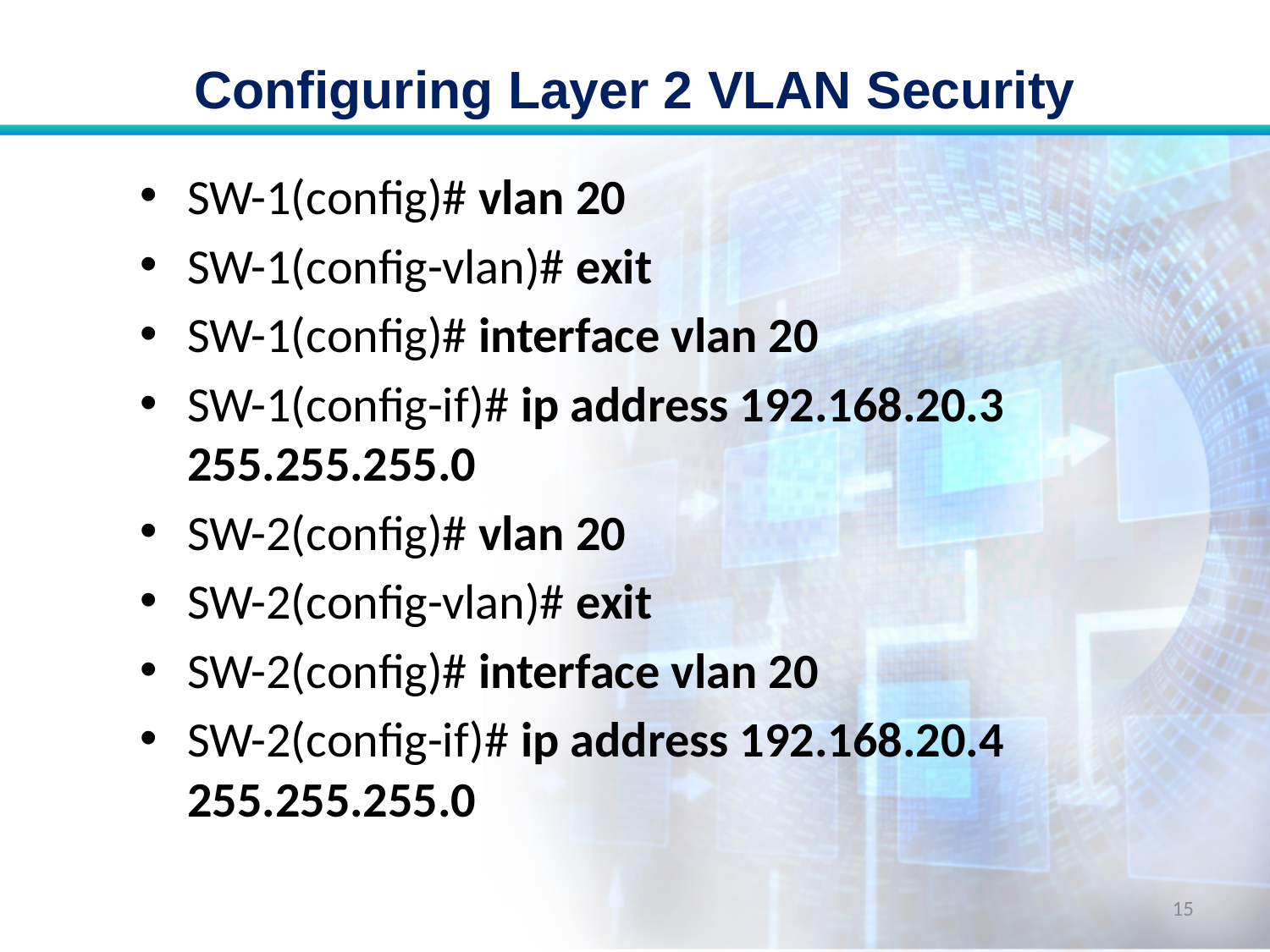

# Configuring Layer 2 VLAN Security
SW-1(config)# vlan 20
SW-1(config-vlan)# exit
SW-1(config)# interface vlan 20
SW-1(config-if)# ip address 192.168.20.3 255.255.255.0
SW-2(config)# vlan 20
SW-2(config-vlan)# exit
SW-2(config)# interface vlan 20
SW-2(config-if)# ip address 192.168.20.4 255.255.255.0
15